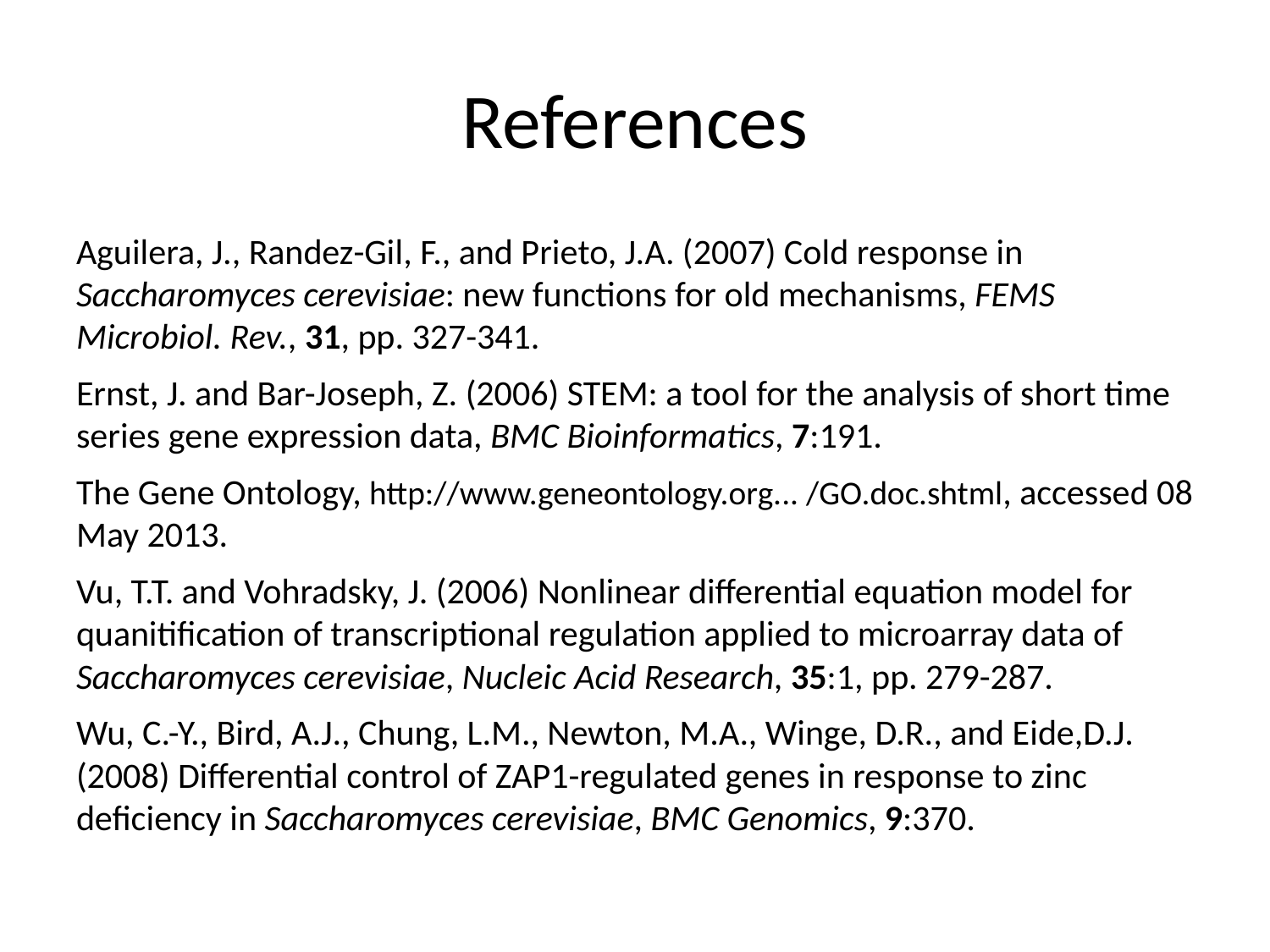

# References
Aguilera, J., Randez-Gil, F., and Prieto, J.A. (2007) Cold response in Saccharomyces cerevisiae: new functions for old mechanisms, FEMS Microbiol. Rev., 31, pp. 327-341.
Ernst, J. and Bar-Joseph, Z. (2006) STEM: a tool for the analysis of short time series gene expression data, BMC Bioinformatics, 7:191.
The Gene Ontology, http://www.geneontology.org... /GO.doc.shtml, accessed 08 May 2013.
Vu, T.T. and Vohradsky, J. (2006) Nonlinear differential equation model for quanitification of transcriptional regulation applied to microarray data of Saccharomyces cerevisiae, Nucleic Acid Research, 35:1, pp. 279-287.
Wu, C.-Y., Bird, A.J., Chung, L.M., Newton, M.A., Winge, D.R., and Eide,D.J. (2008) Differential control of ZAP1-regulated genes in response to zinc deficiency in Saccharomyces cerevisiae, BMC Genomics, 9:370.